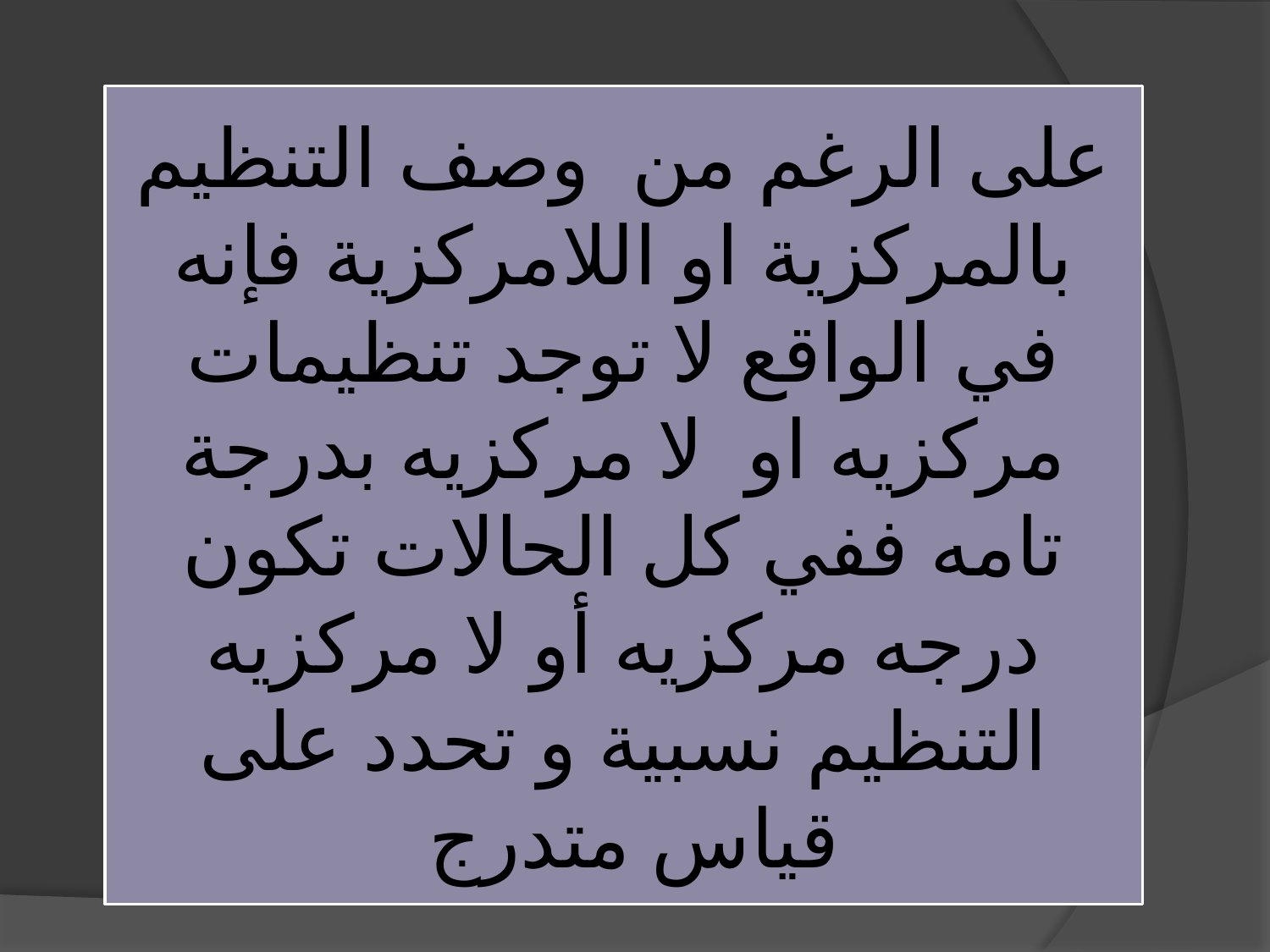

# على الرغم من  وصف التنظيم بالمركزية او اللامركزية فإنه في الواقع لا توجد تنظيمات مركزيه او  لا مركزيه بدرجة تامه ففي كل الحالات تكون درجه مركزيه أو لا مركزيه التنظيم نسبية و تحدد على قياس متدرج